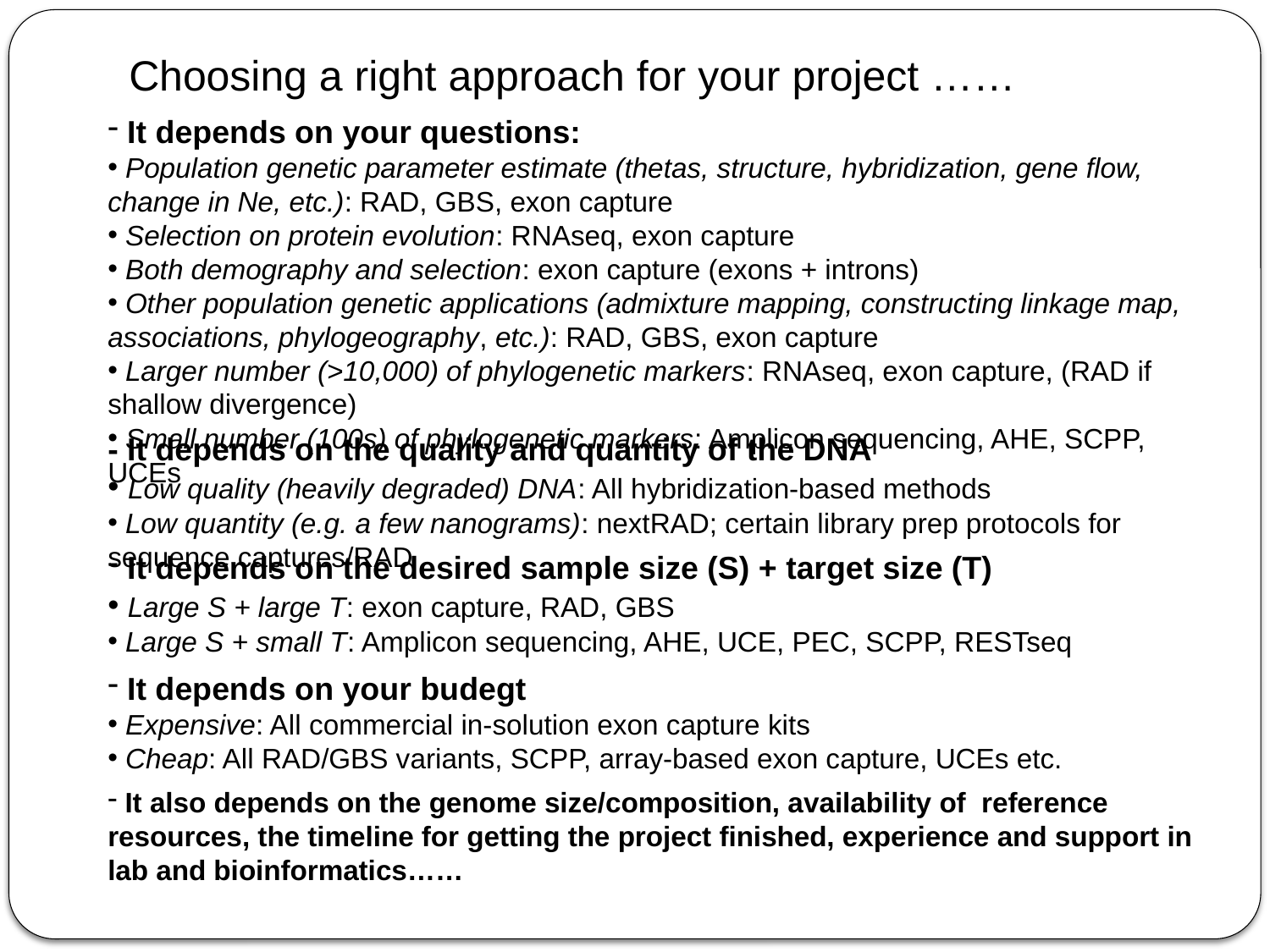

Choosing a right approach for your project ……

 It depends on your questions:
 Population genetic parameter estimate (thetas, structure, hybridization, gene flow, change in Ne, etc.): RAD, GBS, exon capture
 Selection on protein evolution: RNAseq, exon capture
 Both demography and selection: exon capture (exons + introns)
 Other population genetic applications (admixture mapping, constructing linkage map, associations, phylogeography, etc.): RAD, GBS, exon capture
 Larger number (>10,000) of phylogenetic markers: RNAseq, exon capture, (RAD if shallow divergence)
 Small number (100s) of phylogenetic markers: Amplicon sequencing, AHE, SCPP, UCEs
- It depends on the quality and quantity of the DNA
 Low quality (heavily degraded) DNA: All hybridization-based methods
 Low quantity (e.g. a few nanograms): nextRAD; certain library prep protocols for sequence captures/RAD

 It depends on the desired sample size (S) + target size (T)
 Large S + large T: exon capture, RAD, GBS
 Large S + small T: Amplicon sequencing, AHE, UCE, PEC, SCPP, RESTseq

 It depends on your budegt
 Expensive: All commercial in-solution exon capture kits
 Cheap: All RAD/GBS variants, SCPP, array-based exon capture, UCEs etc.

 It also depends on the genome size/composition, availability of  reference resources, the timeline for getting the project finished, experience and support in lab and bioinformatics……